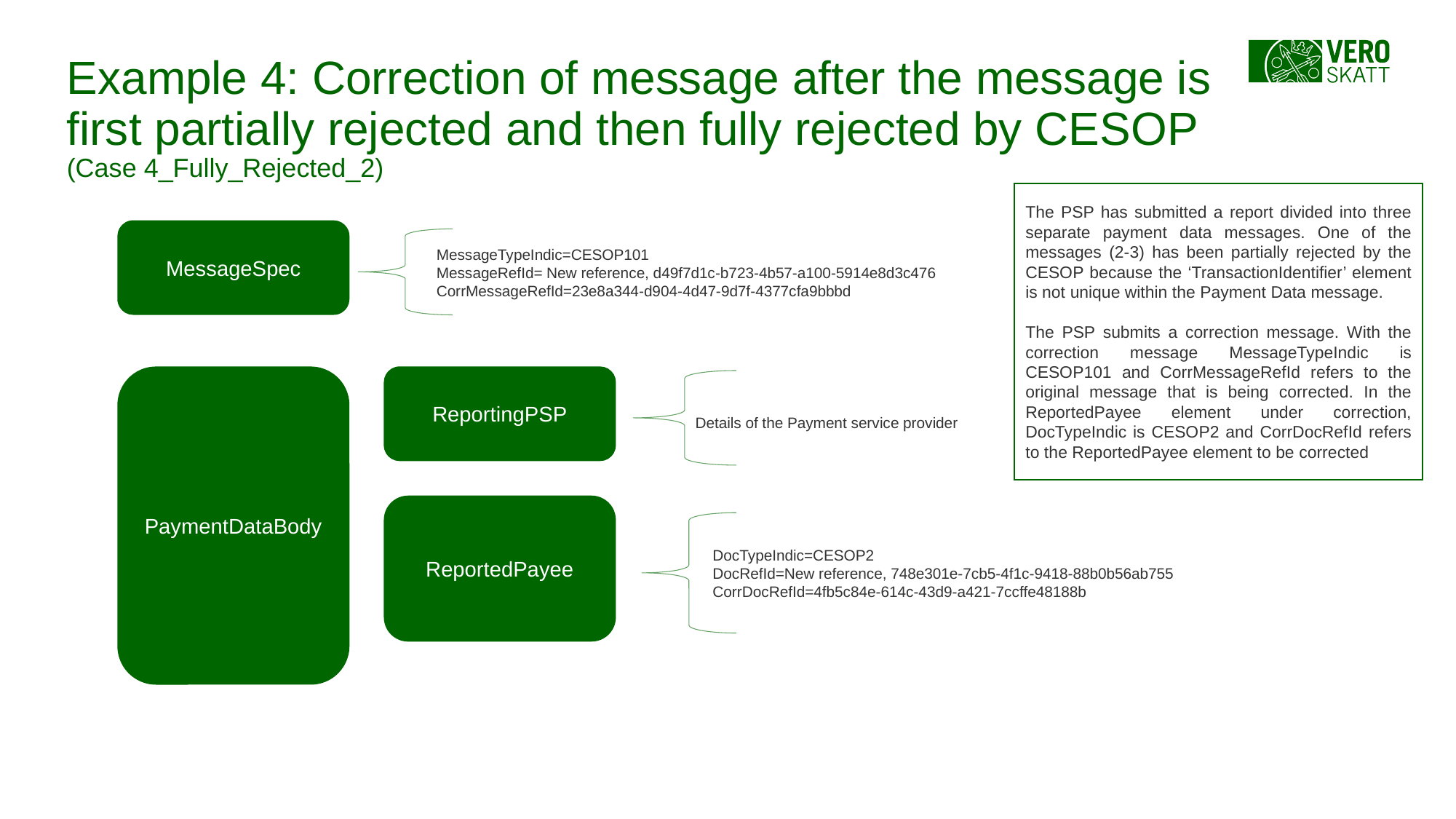

# Example 4: Correction of message after the message is first partially rejected and then fully rejected by CESOP (Case 4_Fully_Rejected_2)

The PSP has submitted a report divided into three separate payment data messages. One of the messages (2-3) has been partially rejected by the CESOP because the ‘TransactionIdentifier’ element is not unique within the Payment Data message.

The PSP submits a correction message. With the correction message MessageTypeIndic is CESOP101 and CorrMessageRefId refers to the original message that is being corrected. In the ReportedPayee element under correction, DocTypeIndic is CESOP2 and CorrDocRefId refers to the ReportedPayee element to be corrected

MessageSpec

MessageTypeIndic=CESOP101
MessageRefId= New reference, d49f7d1c-b723-4b57-a100-5914e8d3c476
CorrMessageRefId=23e8a344-d904-4d47-9d7f-4377cfa9bbbd
PaymentDataBody
ReportingPSP

Details of the Payment service provider
ReportedPayee

DocTypeIndic=CESOP2
DocRefId=New reference, 748e301e-7cb5-4f1c-9418-88b0b56ab755
CorrDocRefId=4fb5c84e-614c-43d9-a421-7ccffe48188b